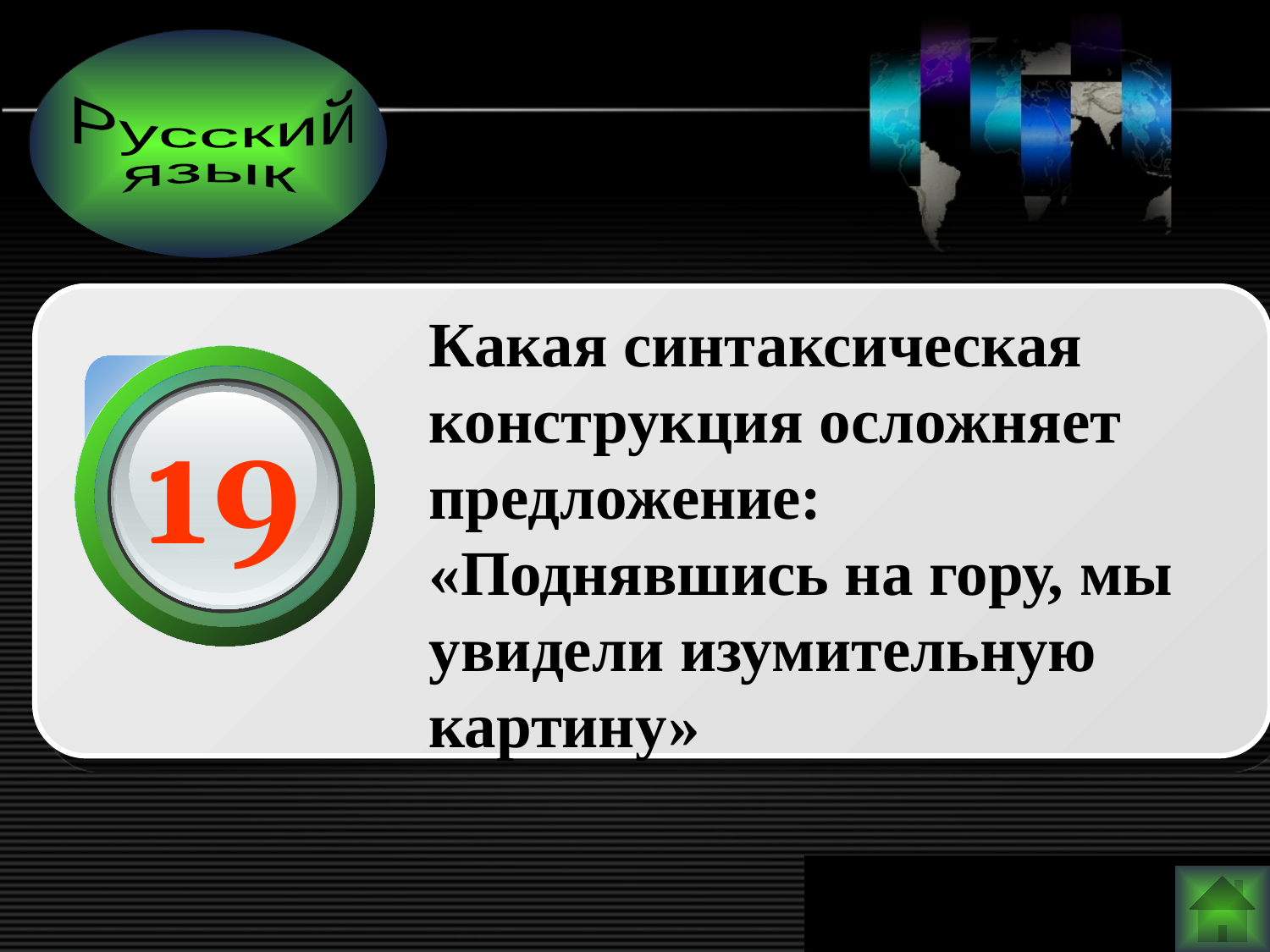

Русский
язык

Какая синтаксическая конструкция осложняет предложение: «Поднявшись на гору, мы увидели изумительную картину»

19

www.themegallery.com